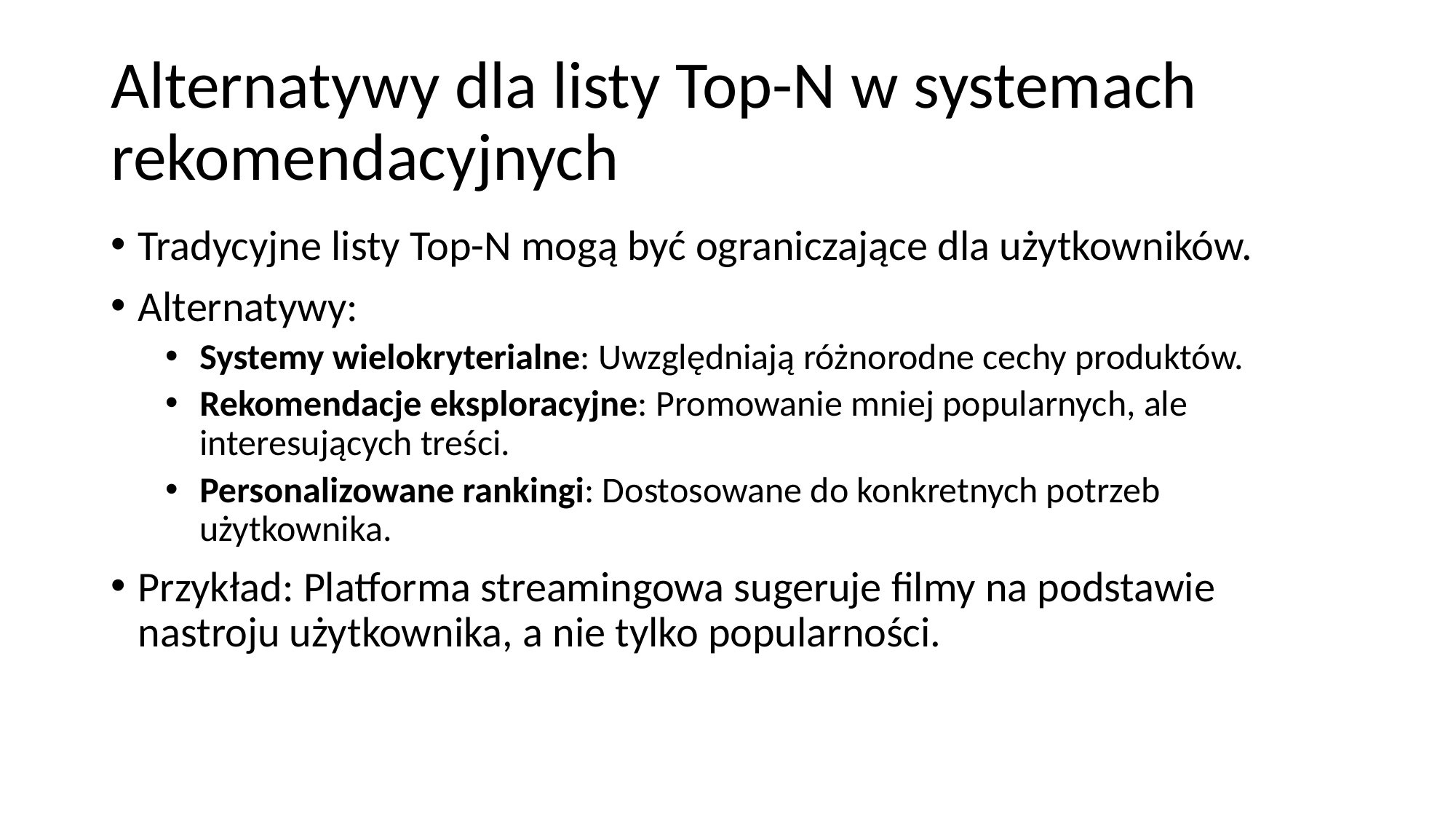

# Alternatywy dla listy Top-N w systemach rekomendacyjnych
Tradycyjne listy Top-N mogą być ograniczające dla użytkowników.
Alternatywy:
Systemy wielokryterialne: Uwzględniają różnorodne cechy produktów.
Rekomendacje eksploracyjne: Promowanie mniej popularnych, ale interesujących treści.
Personalizowane rankingi: Dostosowane do konkretnych potrzeb użytkownika.
Przykład: Platforma streamingowa sugeruje filmy na podstawie nastroju użytkownika, a nie tylko popularności.